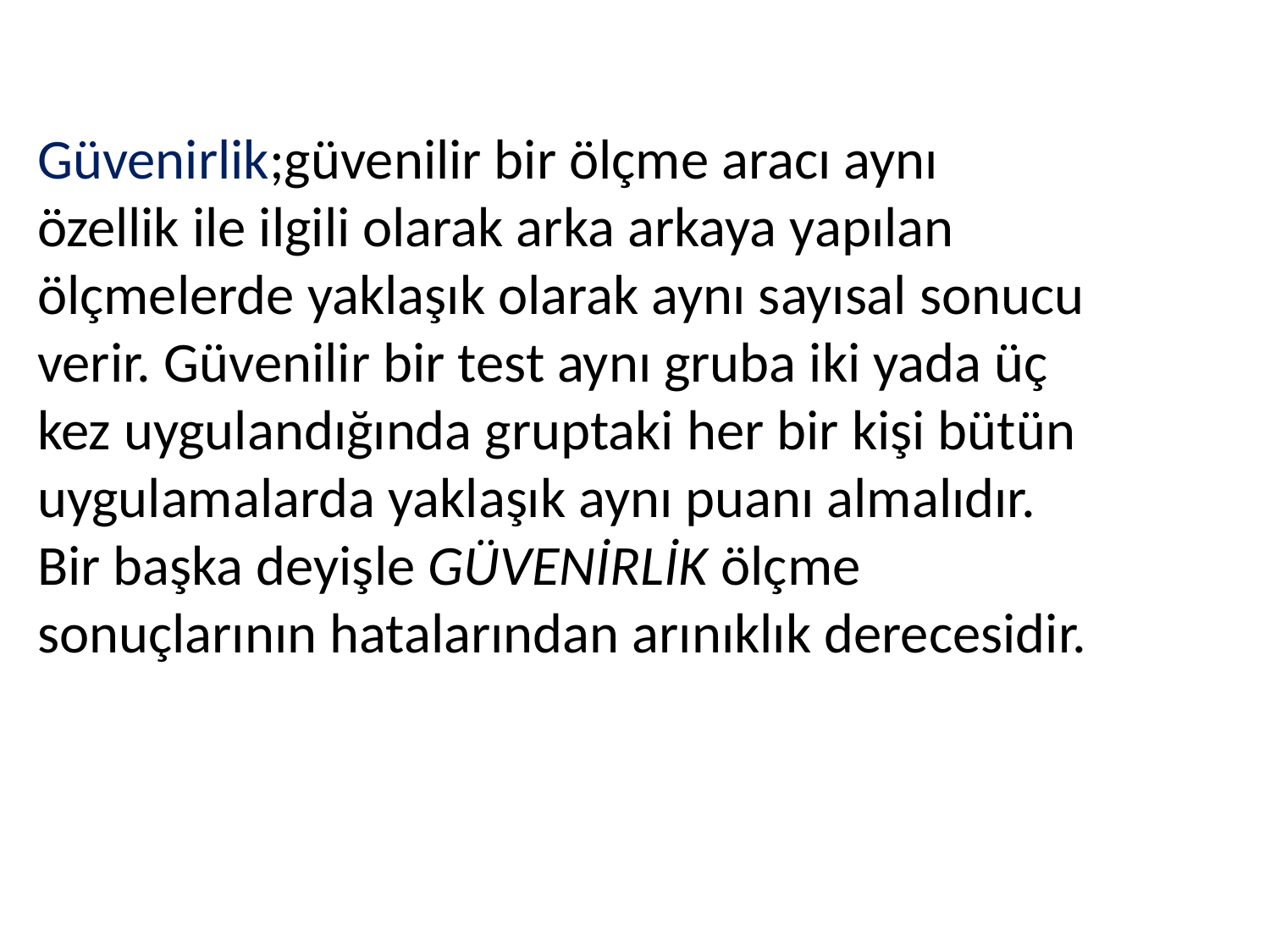

Güvenirlik;güvenilir bir ölçme aracı aynı özellik ile ilgili olarak arka arkaya yapılan ölçmelerde yaklaşık olarak aynı sayısal sonucu verir. Güvenilir bir test aynı gruba iki yada üç kez uygulandığında gruptaki her bir kişi bütün uygulamalarda yaklaşık aynı puanı almalıdır. Bir başka deyişle GÜVENİRLİK ölçme sonuçlarının hatalarından arınıklık derecesidir.